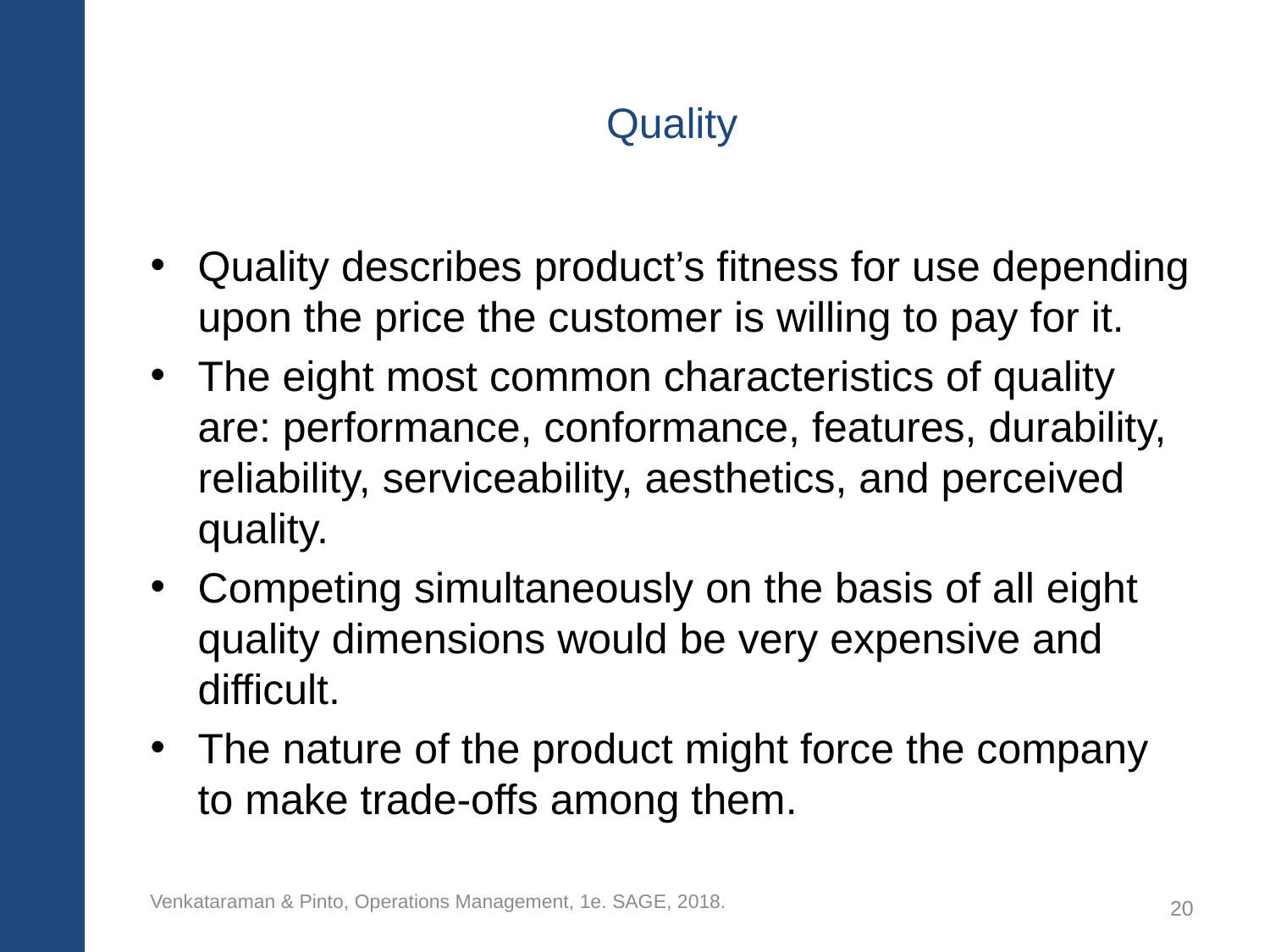

# Quality
Quality describes product’s fitness for use depending upon the price the customer is willing to pay for it.
The eight most common characteristics of quality are: performance, conformance, features, durability, reliability, serviceability, aesthetics, and perceived quality.
Competing simultaneously on the basis of all eight quality dimensions would be very expensive and difficult.
The nature of the product might force the company to make trade-offs among them.
Venkataraman & Pinto, Operations Management, 1e. SAGE, 2018.
20